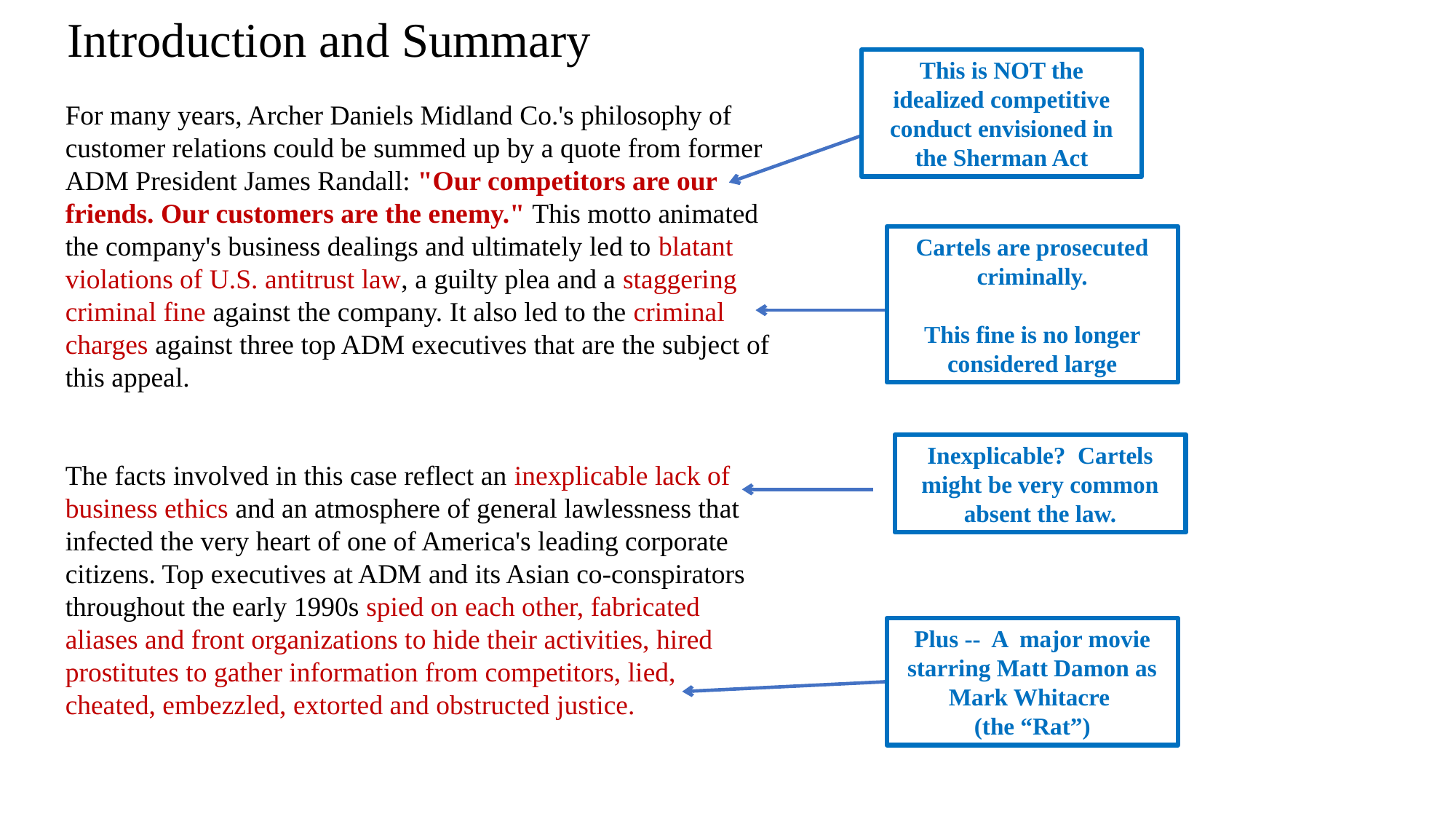

Introduction and Summary
This is NOT the idealized competitive conduct envisioned in the Sherman Act
For many years, Archer Daniels Midland Co.'s philosophy of customer relations could be summed up by a quote from former ADM President James Randall: "Our competitors are our friends. Our customers are the enemy." This motto animated the company's business dealings and ultimately led to blatant violations of U.S. antitrust law, a guilty plea and a staggering criminal fine against the company. It also led to the criminal charges against three top ADM executives that are the subject of this appeal.

The facts involved in this case reflect an inexplicable lack of business ethics and an atmosphere of general lawlessness that infected the very heart of one of America's leading corporate citizens. Top executives at ADM and its Asian co-conspirators throughout the early 1990s spied on each other, fabricated aliases and front organizations to hide their activities, hired prostitutes to gather information from competitors, lied, cheated, embezzled, extorted and obstructed justice.

Cartels are prosecuted criminally.

This fine is no longer considered large
Inexplicable?  Cartels might be very common absent the law.
Plus --  A  major movie starring Matt Damon as Mark Whitacre
(the “Rat”)